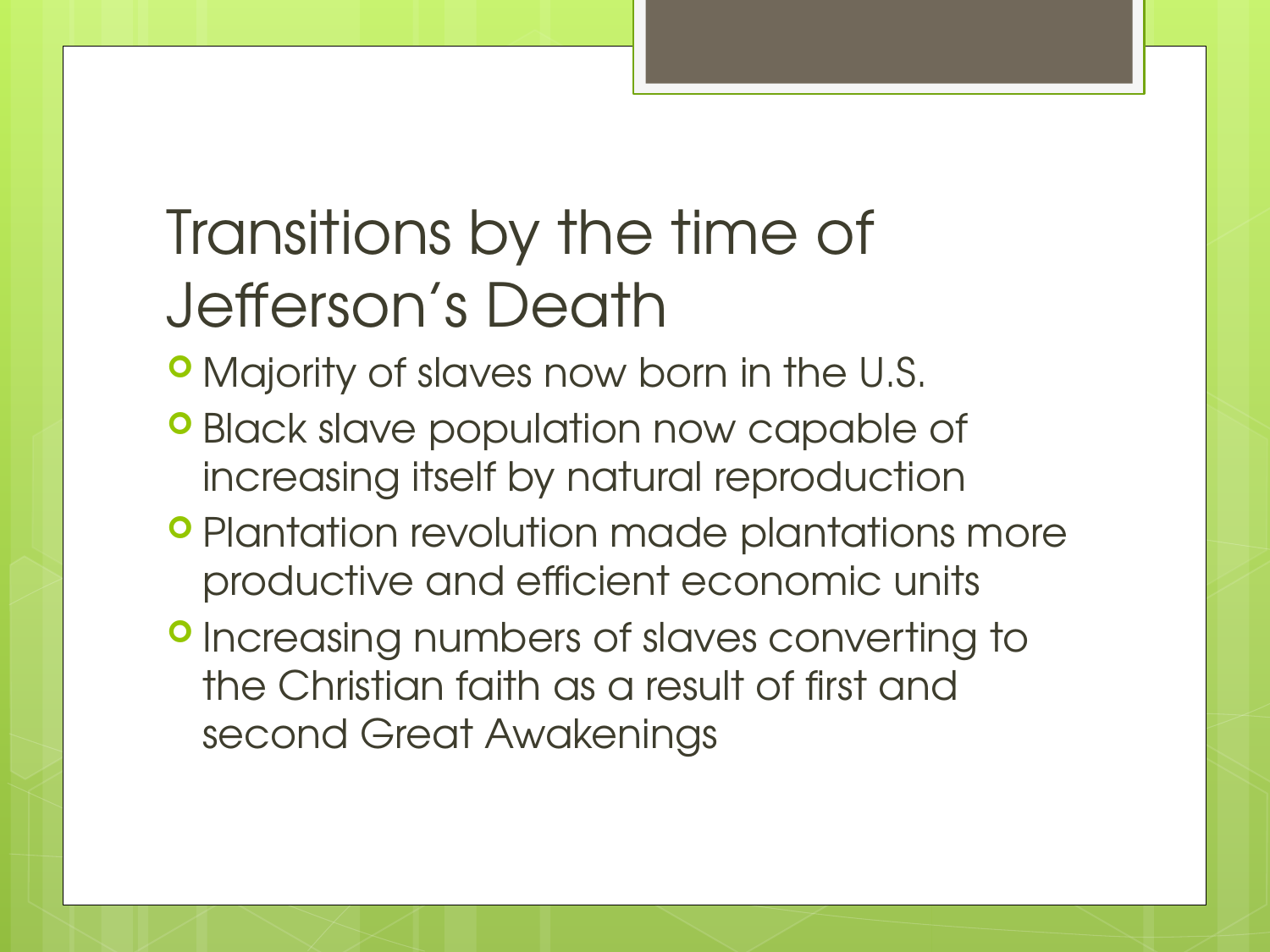

Transitions by the time of Jefferson’s Death
Majority of slaves now born in the U.S.
Black slave population now capable of increasing itself by natural reproduction
Plantation revolution made plantations more productive and efficient economic units
Increasing numbers of slaves converting to the Christian faith as a result of first and second Great Awakenings